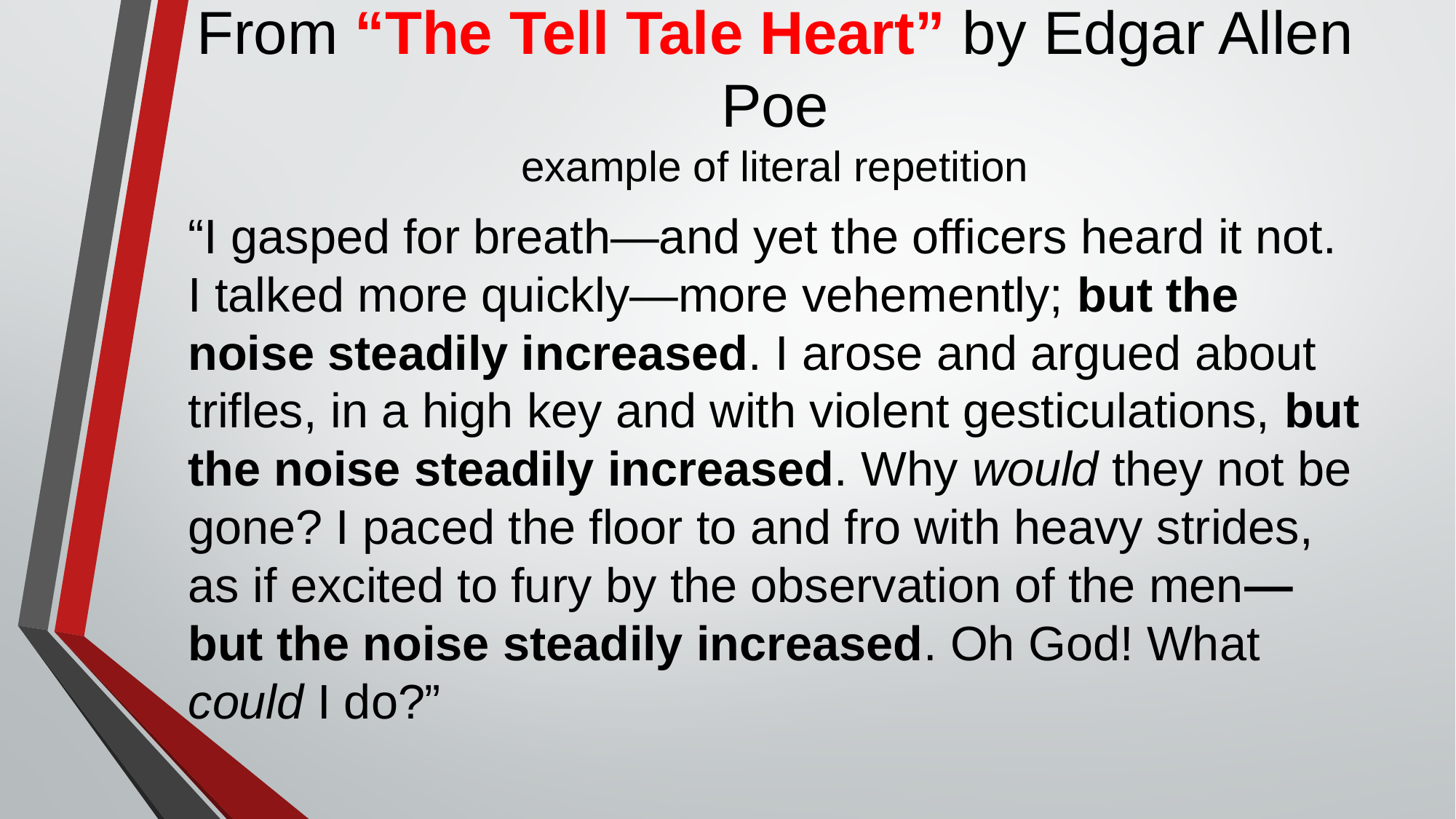

# From “The Tell Tale Heart” by Edgar Allen Poe example of literal repetition
“I gasped for breath—and yet the officers heard it not. I talked more quickly—more vehemently; but the noise steadily increased. I arose and argued about trifles, in a high key and with violent gesticulations, but the noise steadily increased. Why would they not be gone? I paced the floor to and fro with heavy strides, as if excited to fury by the observation of the men—but the noise steadily increased. Oh God! What could I do?”